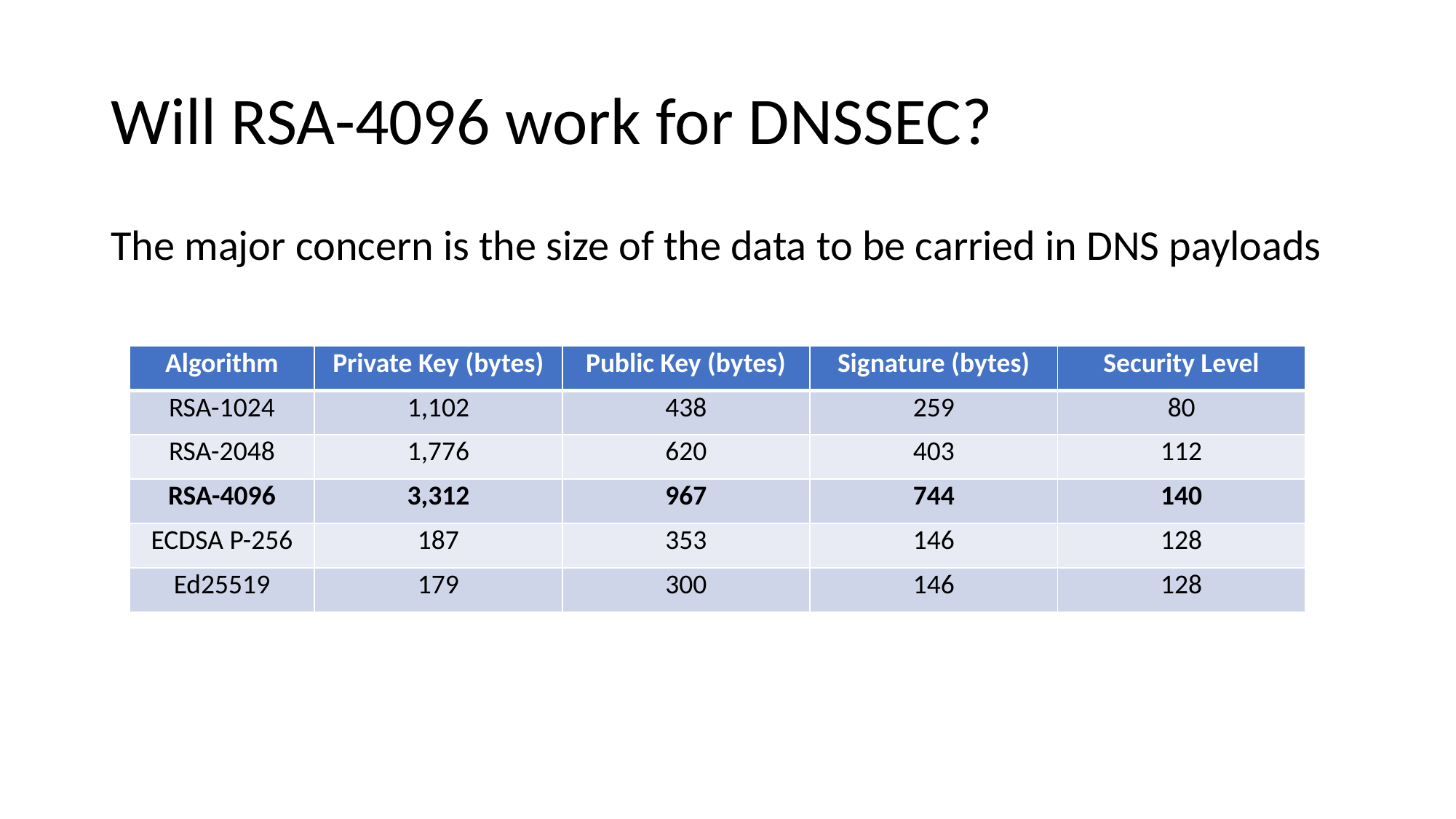

# Will RSA-4096 work for DNSSEC?
The major concern is the size of the data to be carried in DNS payloads
| Algorithm | Private Key (bytes) | Public Key (bytes) | Signature (bytes) | Security Level |
| --- | --- | --- | --- | --- |
| RSA-1024 | 1,102 | 438 | 259 | 80 |
| RSA-2048 | 1,776 | 620 | 403 | 112 |
| RSA-4096 | 3,312 | 967 | 744 | 140 |
| ECDSA P-256 | 187 | 353 | 146 | 128 |
| Ed25519 | 179 | 300 | 146 | 128 |